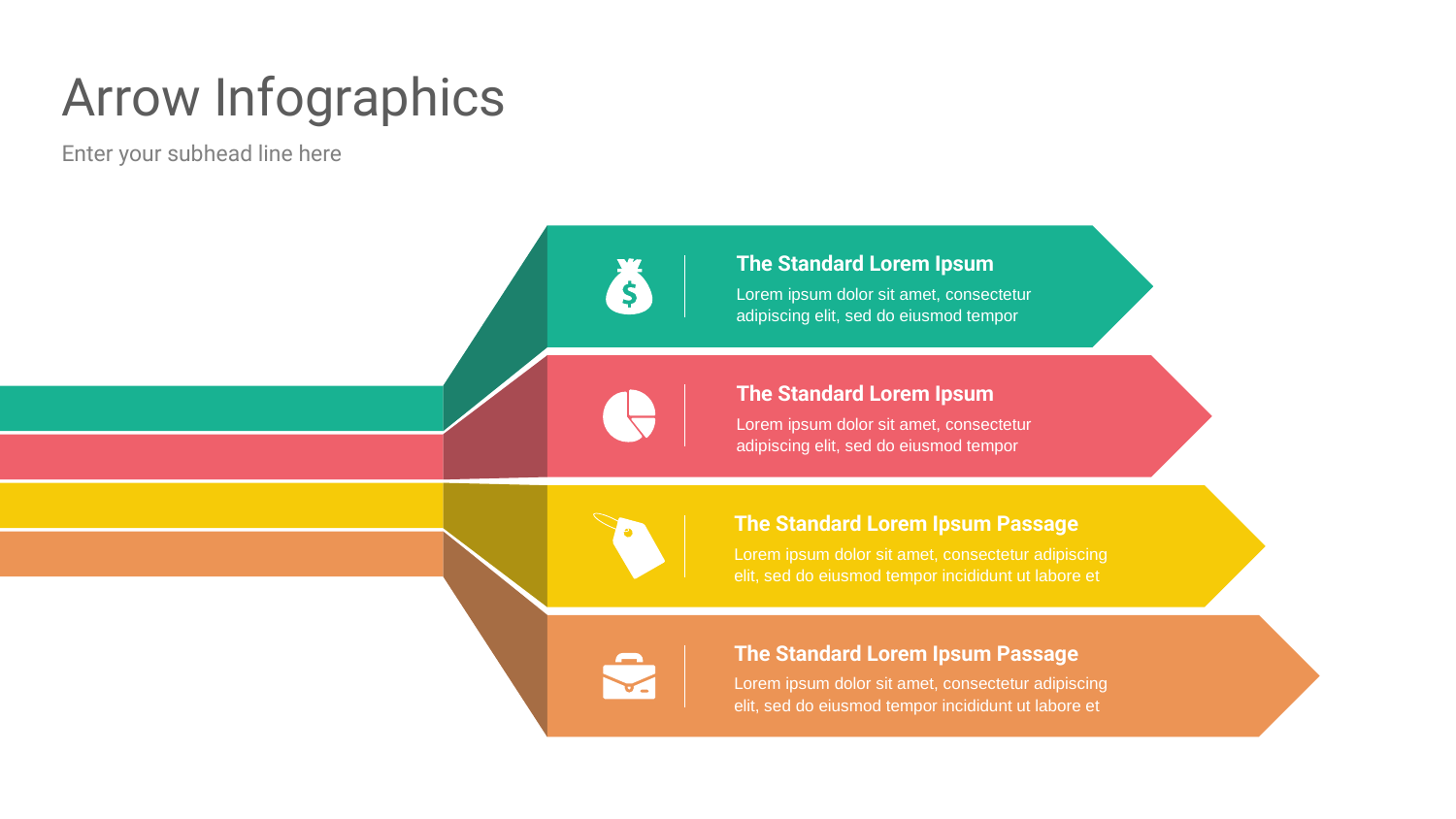

# Arrow Infographics
Enter your subhead line here

The Standard Lorem Ipsum
Lorem ipsum dolor sit amet, consectetur adipiscing elit, sed do eiusmod tempor

The Standard Lorem Ipsum
Lorem ipsum dolor sit amet, consectetur adipiscing elit, sed do eiusmod tempor

The Standard Lorem Ipsum Passage
Lorem ipsum dolor sit amet, consectetur adipiscing elit, sed do eiusmod tempor incididunt ut labore et

The Standard Lorem Ipsum Passage
Lorem ipsum dolor sit amet, consectetur adipiscing elit, sed do eiusmod tempor incididunt ut labore et